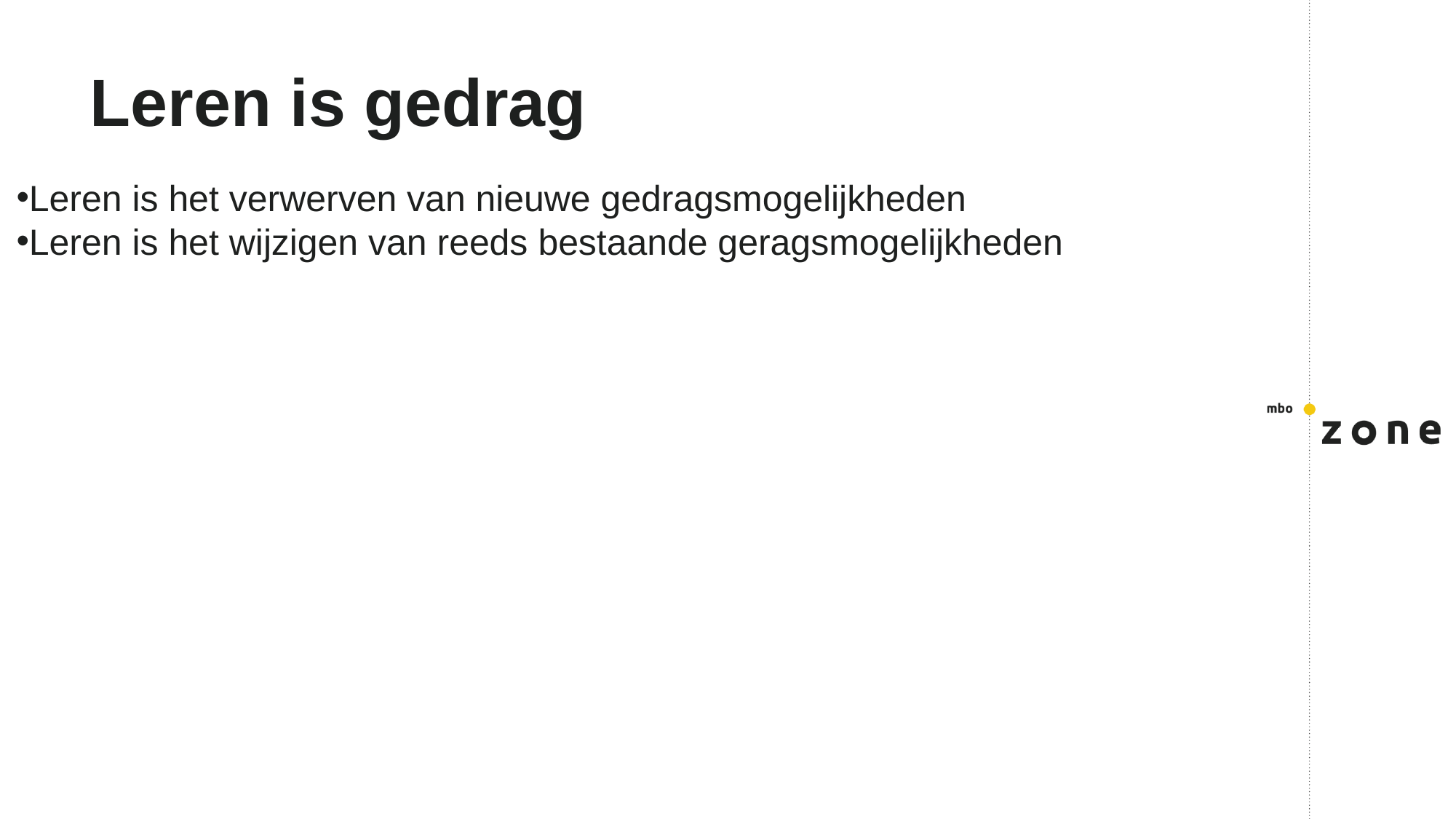

# Leren is gedrag
Leren is het verwerven van nieuwe gedragsmogelijkheden
Leren is het wijzigen van reeds bestaande geragsmogelijkheden